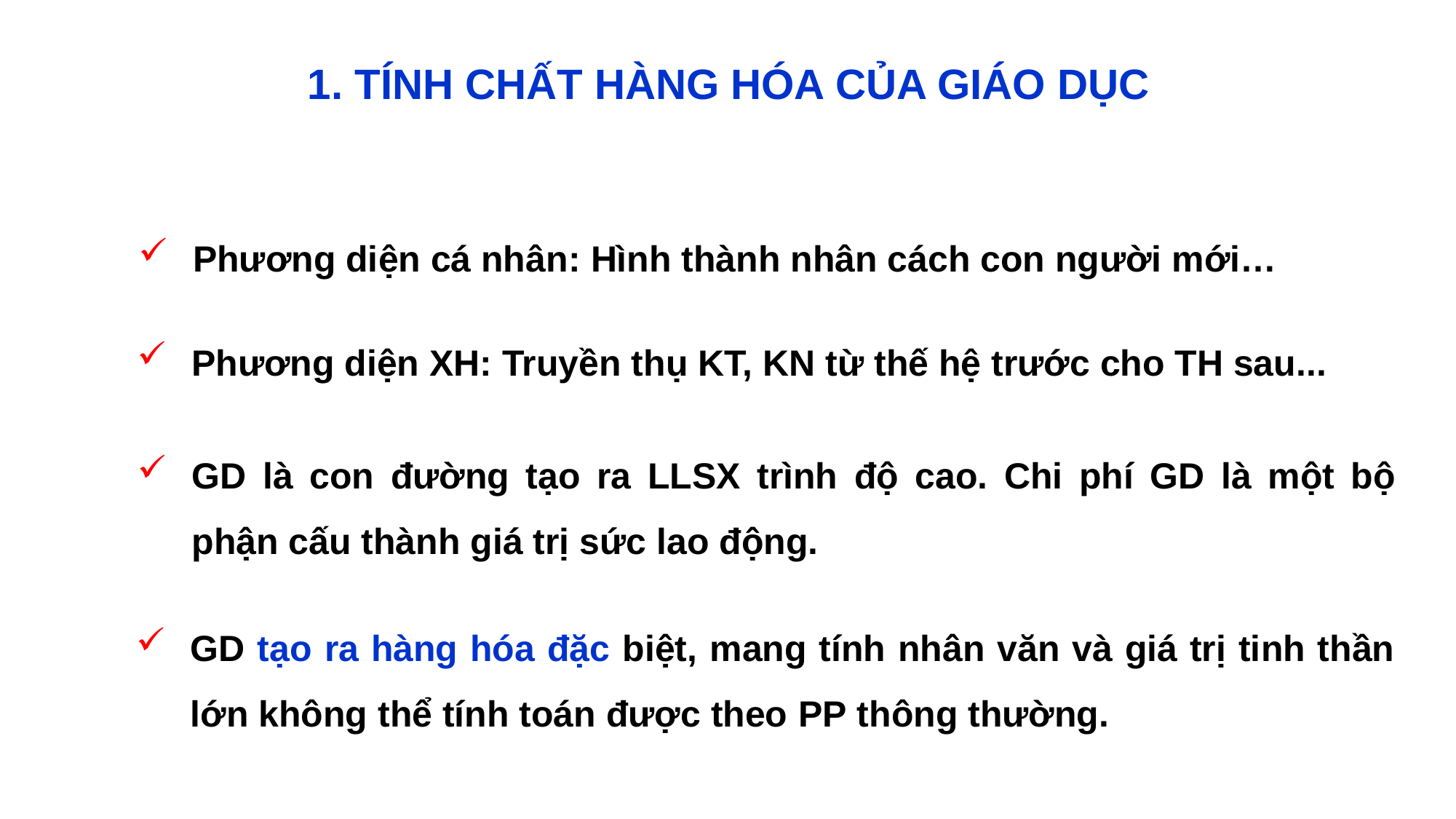

1. TÍNH CHẤT HÀNG HÓA CỦA GIÁO DỤC
Phương diện cá nhân: Hình thành nhân cách con người mới…
Phương diện XH: Truyền thụ KT, KN từ thế hệ trước cho TH sau...
GD là con đường tạo ra LLSX trình độ cao. Chi phí GD là một bộ phận cấu thành giá trị sức lao động.
GD tạo ra hàng hóa đặc biệt, mang tính nhân văn và giá trị tinh thần lớn không thể tính toán được theo PP thông thường.